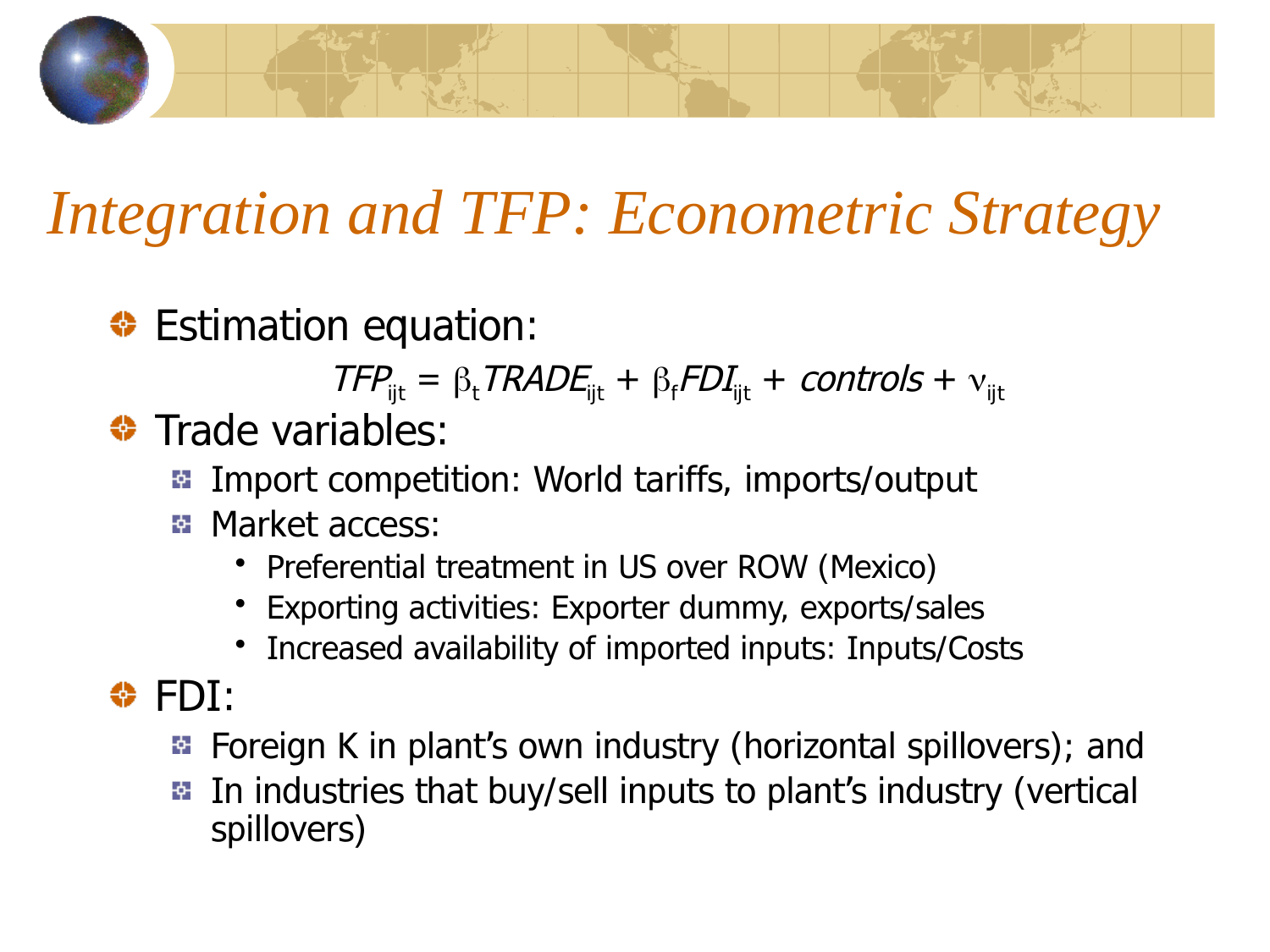

# Integration and TFP: Econometric Strategy
Estimation equation:
TFPijt = βtTRADEijt + βfFDIijt + controls + νijt
Trade variables:
Import competition: World tariffs, imports/output
Market access:
Preferential treatment in US over ROW (Mexico)
Exporting activities: Exporter dummy, exports/sales
Increased availability of imported inputs: Inputs/Costs
FDI:
Foreign K in plant’s own industry (horizontal spillovers); and
In industries that buy/sell inputs to plant’s industry (vertical spillovers)